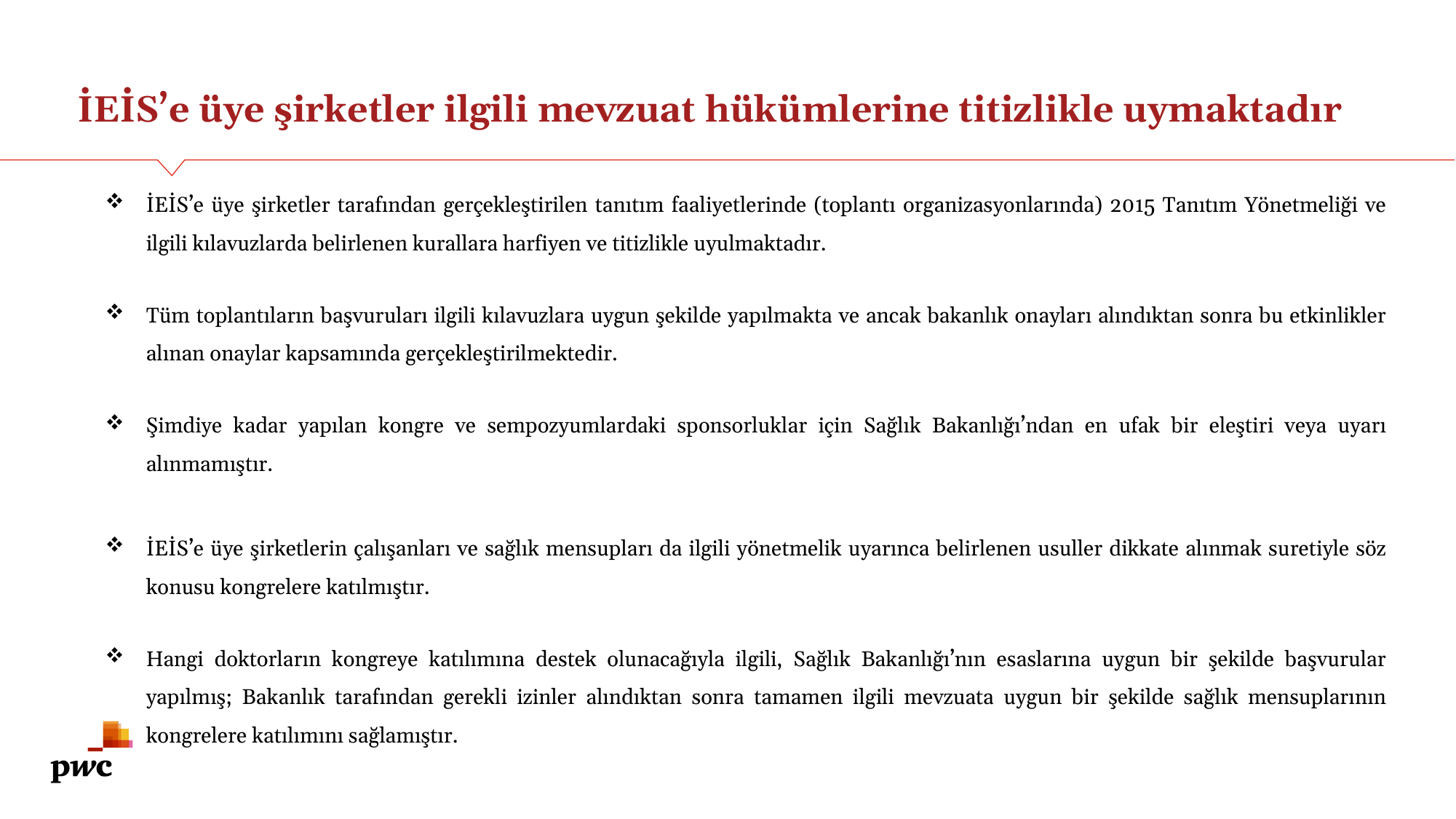

# İEİS’e üye şirketler ilgili mevzuat hükümlerine titizlikle uymaktadır
İEİS’e üye şirketler tarafından gerçekleştirilen tanıtım faaliyetlerinde (toplantı organizasyonlarında) 2015 Tanıtım Yönetmeliği ve ilgili kılavuzlarda belirlenen kurallara harfiyen ve titizlikle uyulmaktadır.

Tüm toplantıların başvuruları ilgili kılavuzlara uygun şekilde yapılmakta ve ancak bakanlık onayları alındıktan sonra bu etkinlikler alınan onaylar kapsamında gerçekleştirilmektedir.

Şimdiye kadar yapılan kongre ve sempozyumlardaki sponsorluklar için Sağlık Bakanlığı’ndan en ufak bir eleştiri veya uyarı alınmamıştır.

İEİS’e üye şirketlerin çalışanları ve sağlık mensupları da ilgili yönetmelik uyarınca belirlenen usuller dikkate alınmak suretiyle söz konusu kongrelere katılmıştır.

Hangi doktorların kongreye katılımına destek olunacağıyla ilgili, Sağlık Bakanlığı’nın esaslarına uygun bir şekilde başvurular yapılmış; Bakanlık tarafından gerekli izinler alındıktan sonra tamamen ilgili mevzuata uygun bir şekilde sağlık mensuplarının kongrelere katılımını sağlamıştır.